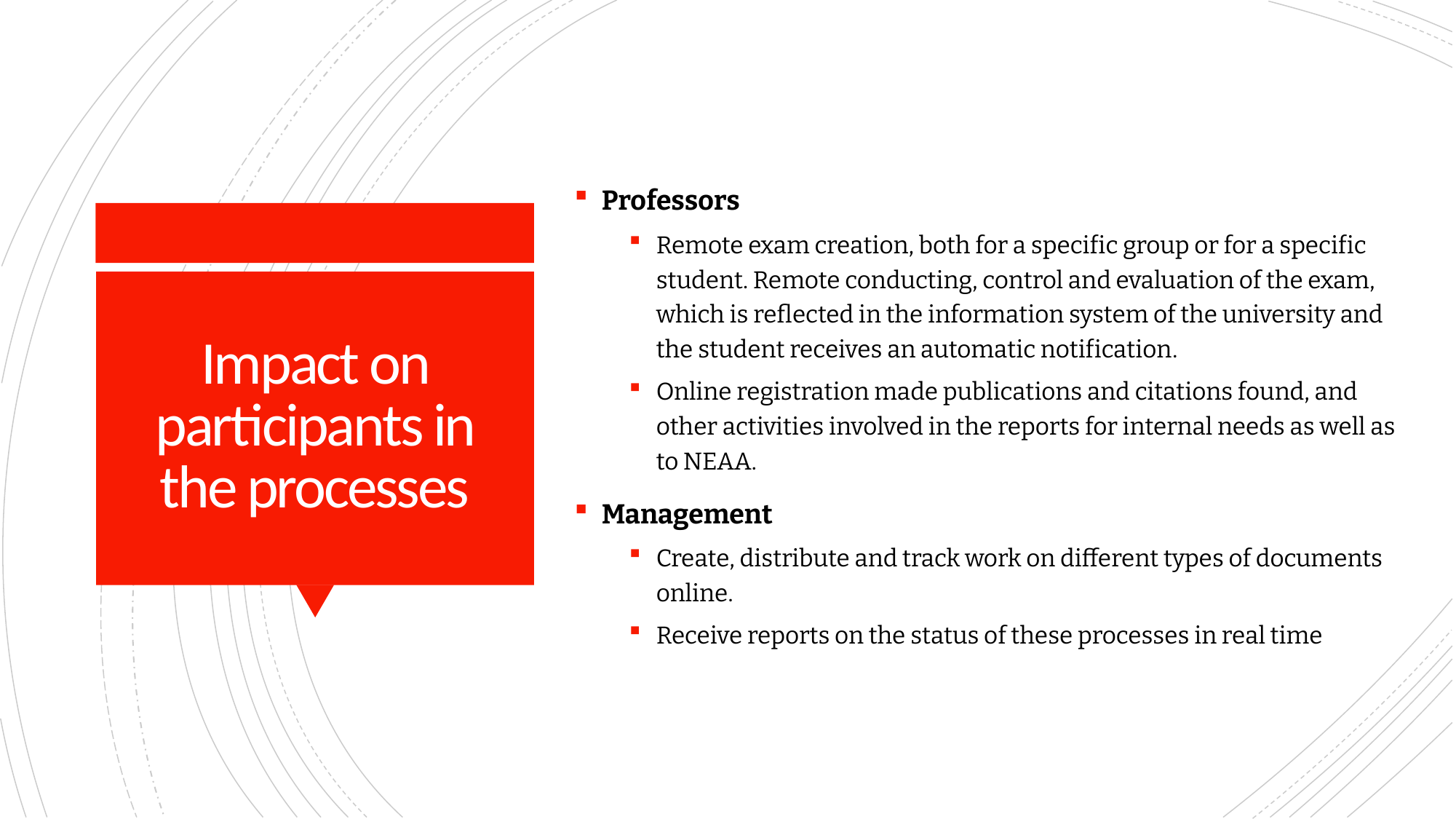

Professors
Remote exam creation, both for a specific group or for a specific student. Remote conducting, control and evaluation of the exam, which is reflected in the information system of the university and the student receives an automatic notification.
Online registration made publications and citations found, and other activities involved in the reports for internal needs as well as to NEAA.
Management
Create, distribute and track work on different types of documents online.
Receive reports on the status of these processes in real time
# Impact on participants in the processes